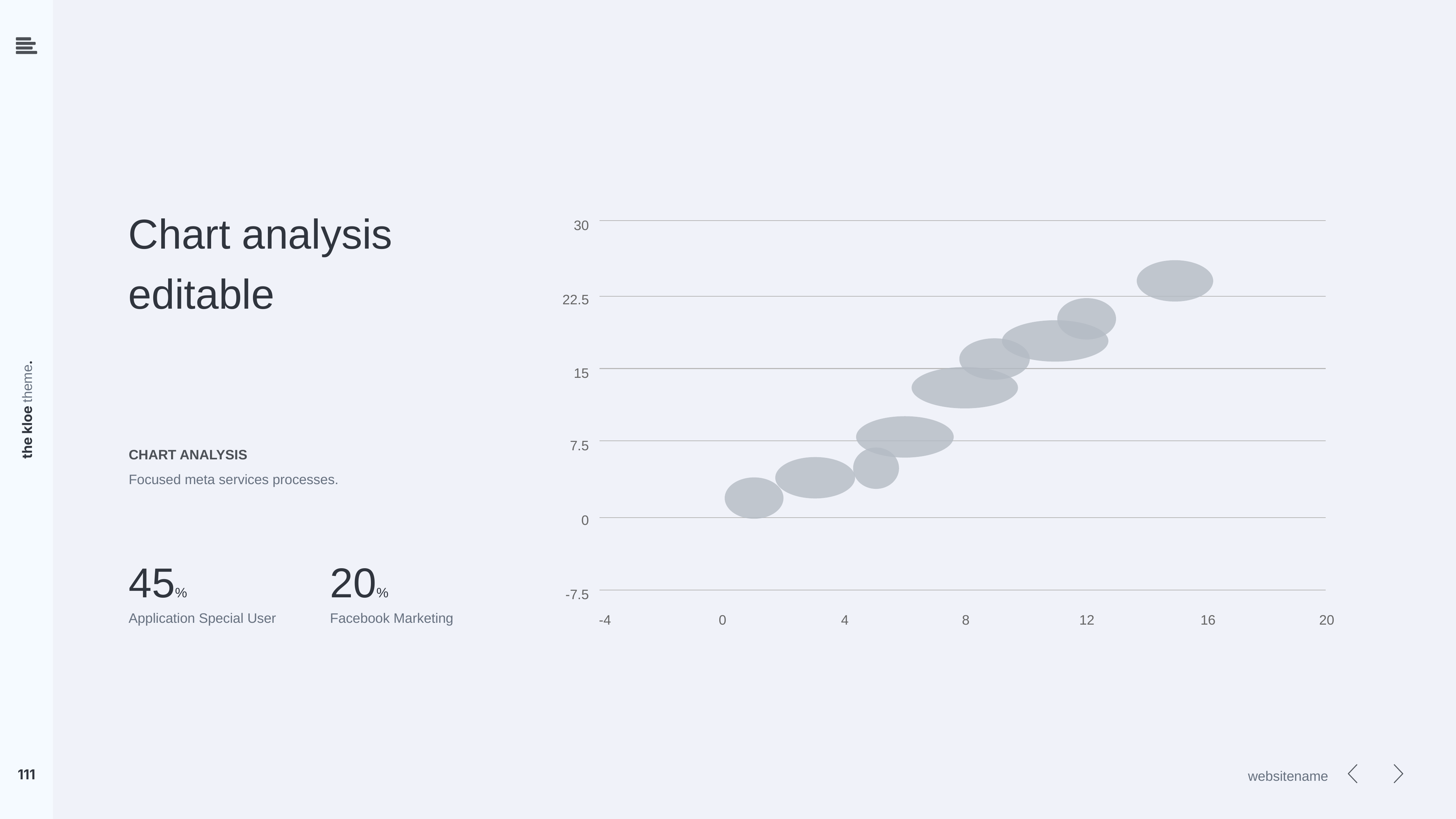

Chart analysis
editable
30
22.5
15
7.5
0
-7.5

-4
0
4
8
12
16
20
CHART ANALYSIS
Focused meta services processes.
45%
Application Special User
20%
Facebook Marketing
111